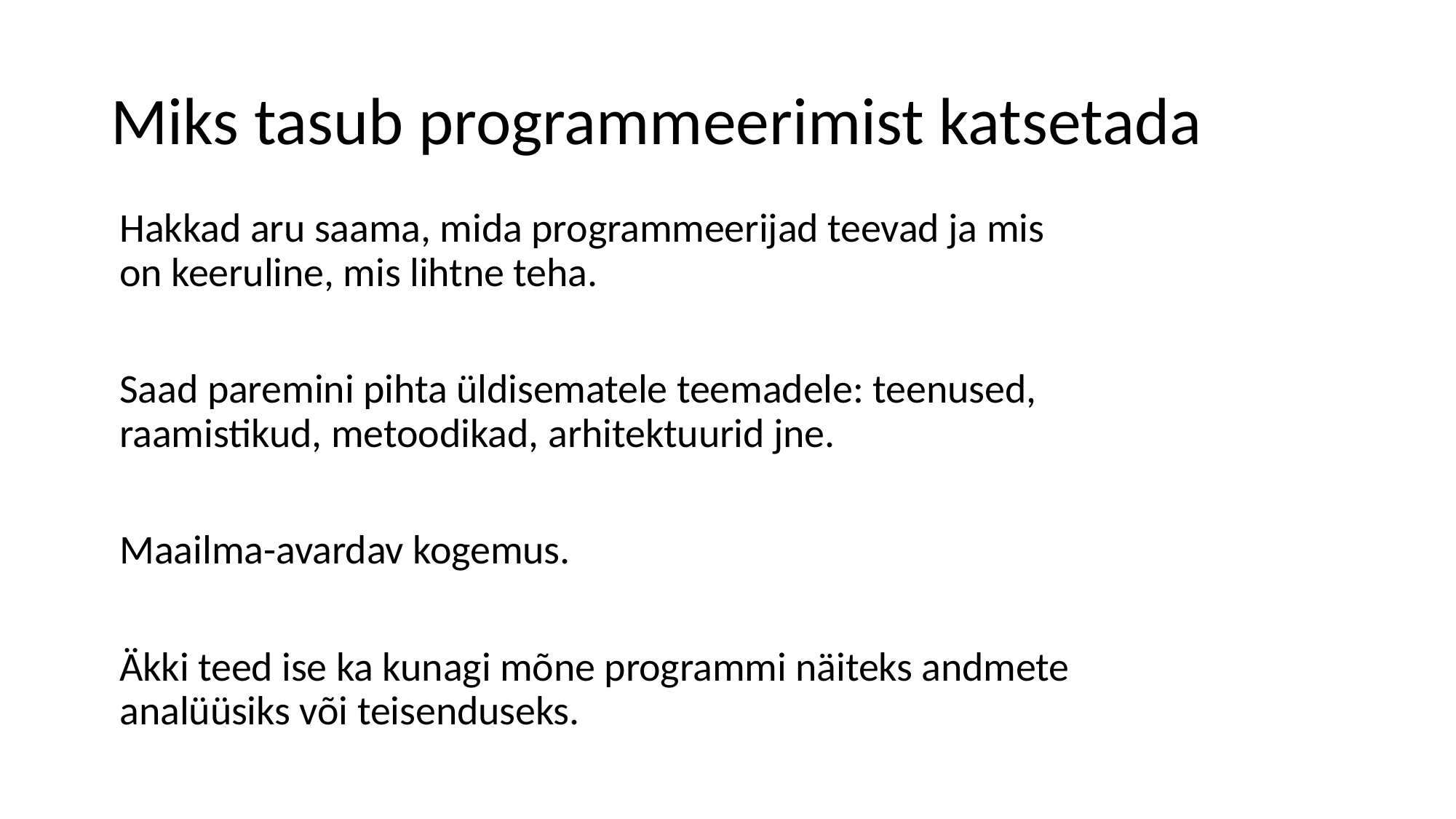

# Miks tasub programmeerimist katsetada
Hakkad aru saama, mida programmeerijad teevad ja mis on keeruline, mis lihtne teha.

Saad paremini pihta üldisematele teemadele: teenused, raamistikud, metoodikad, arhitektuurid jne.

Maailma-avardav kogemus.

Äkki teed ise ka kunagi mõne programmi näiteks andmete analüüsiks või teisenduseks.